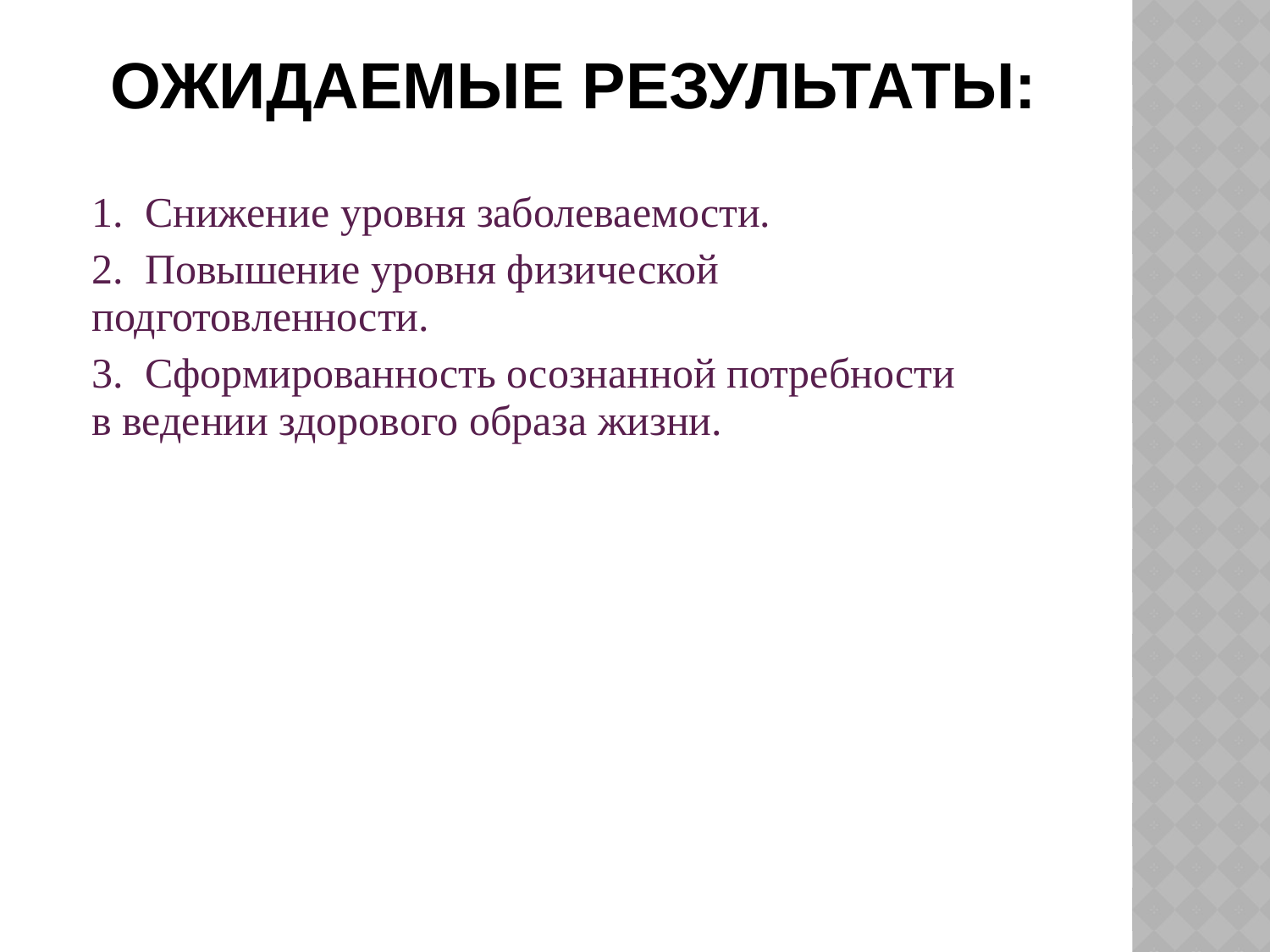

# Ожидаемые результаты:
1.  Снижение уровня заболеваемости.
2.  Повышение уровня физической подготовленности.
3.  Сформированность осознанной потребности в ведении здорового образа жизни.